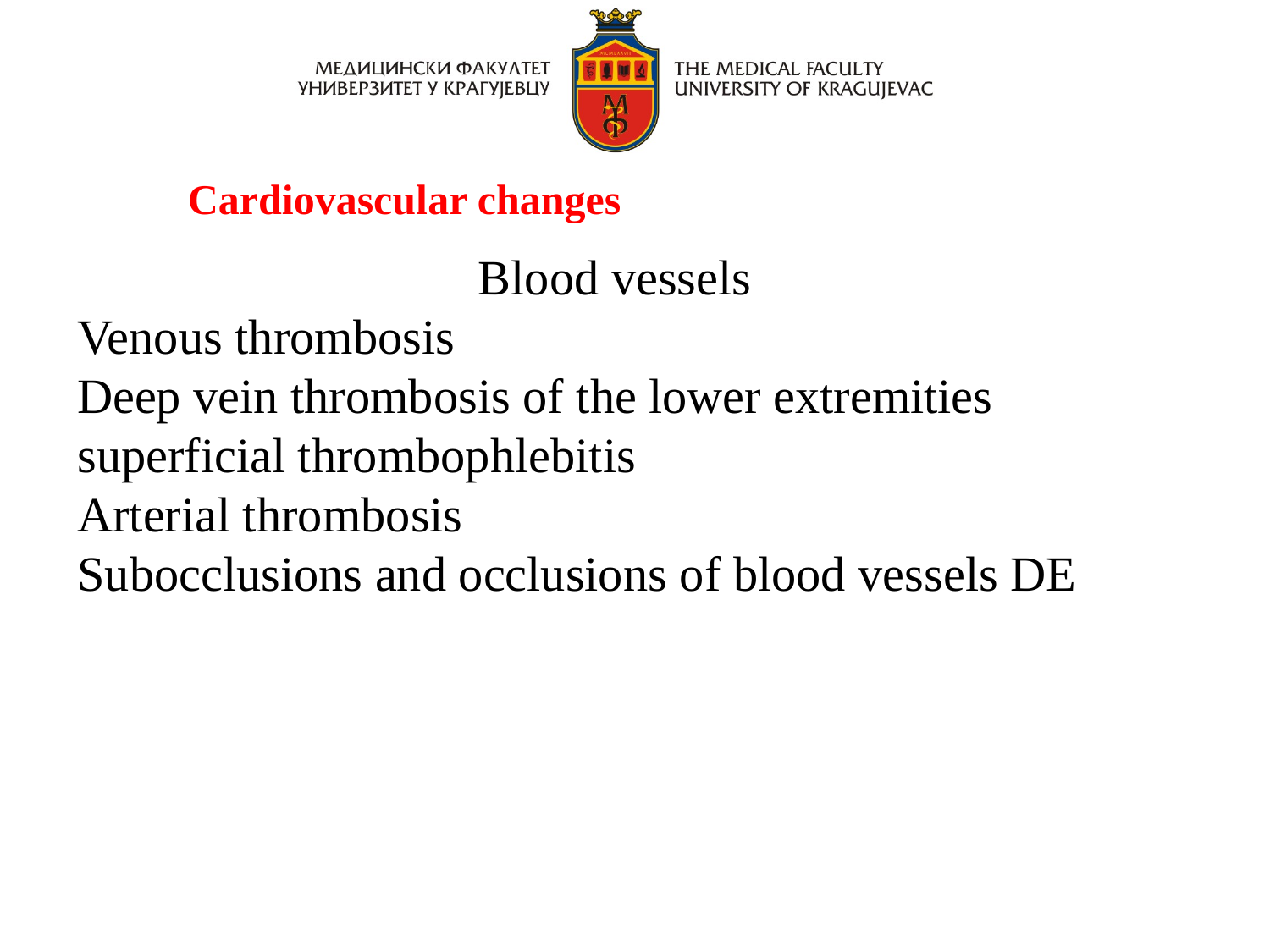

Cardiovascular changes
Blood vessels
Venous thrombosis
Deep vein thrombosis of the lower extremities
superficial thrombophlebitis
Arterial thrombosis
Subocclusions and occlusions of blood vessels DE